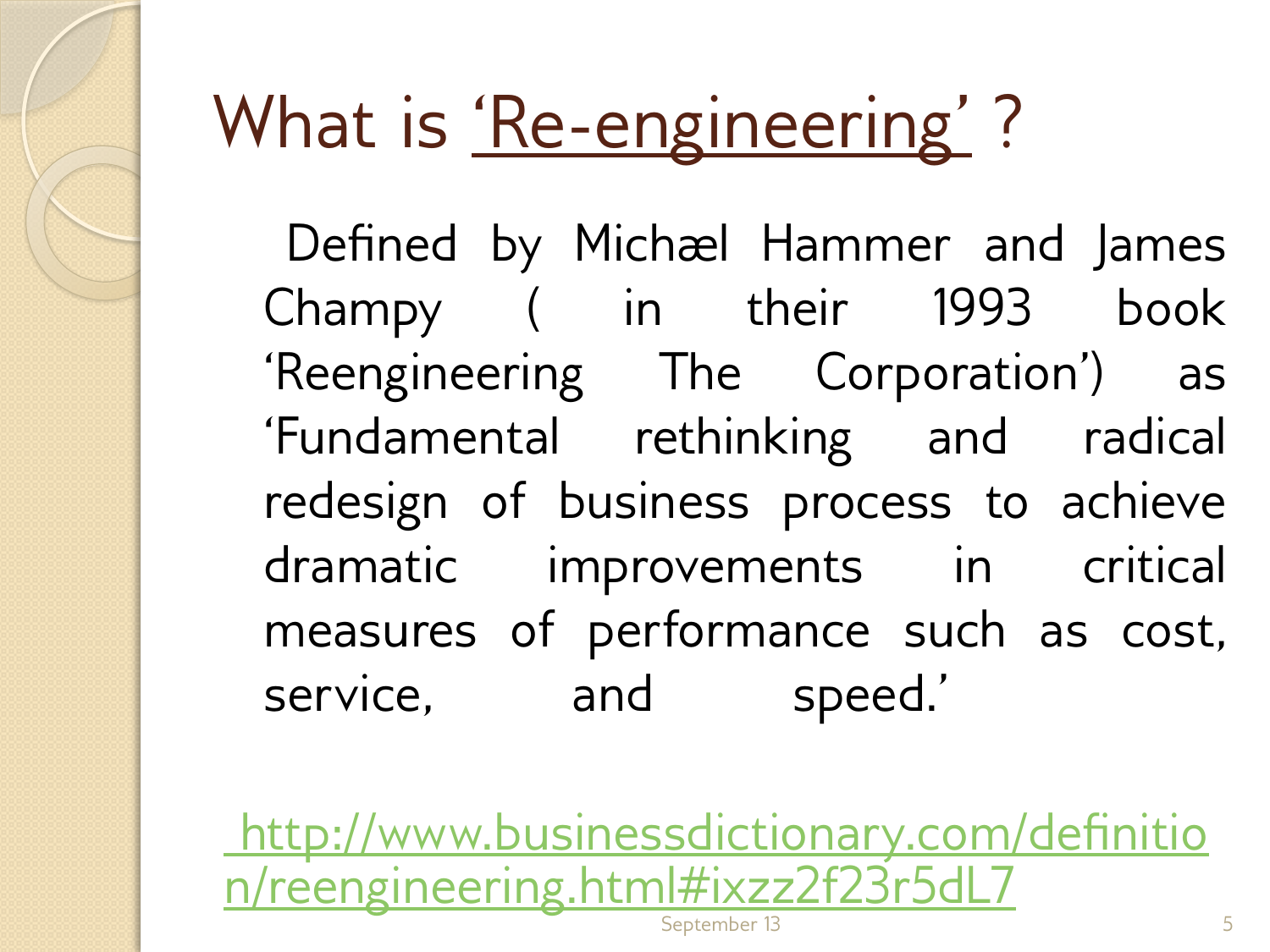

# What is ‘Re-engineering’ ?
  Defined by Michael Hammer and James Champy ( in their 1993 book ‘Reengineering The Corporation’) as ‘Fundamental rethinking and radical redesign of business process to achieve dramatic improvements in critical measures of performance such as cost, service, and speed.’
 http://www.businessdictionary.com/definition/reengineering.html#ixzz2f23r5dL7
September 13
5